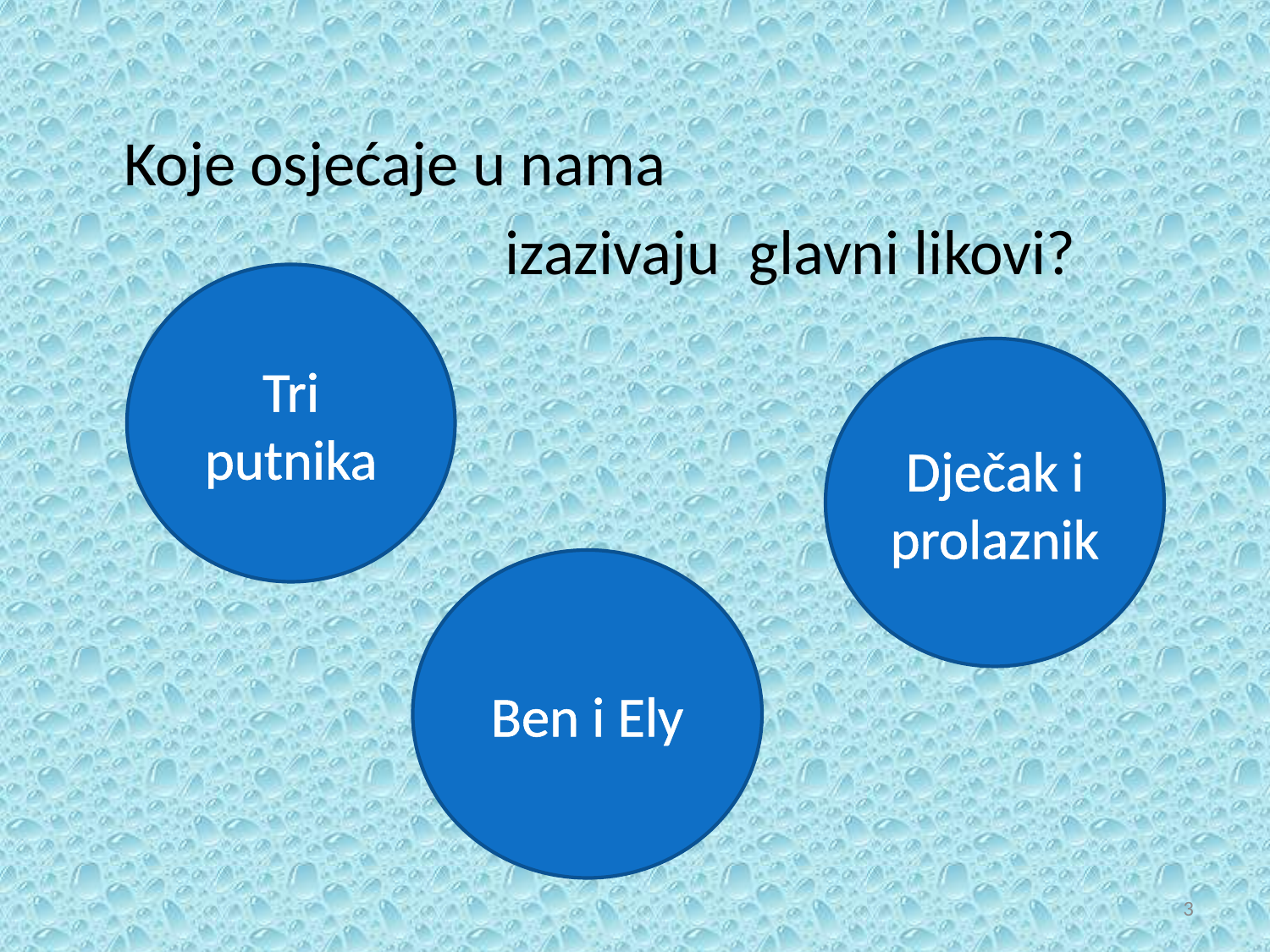

Koje osjećaje u nama
				izazivaju  glavni likovi?
Tri putnika
Dječak i prolaznik
Ben i Ely
3